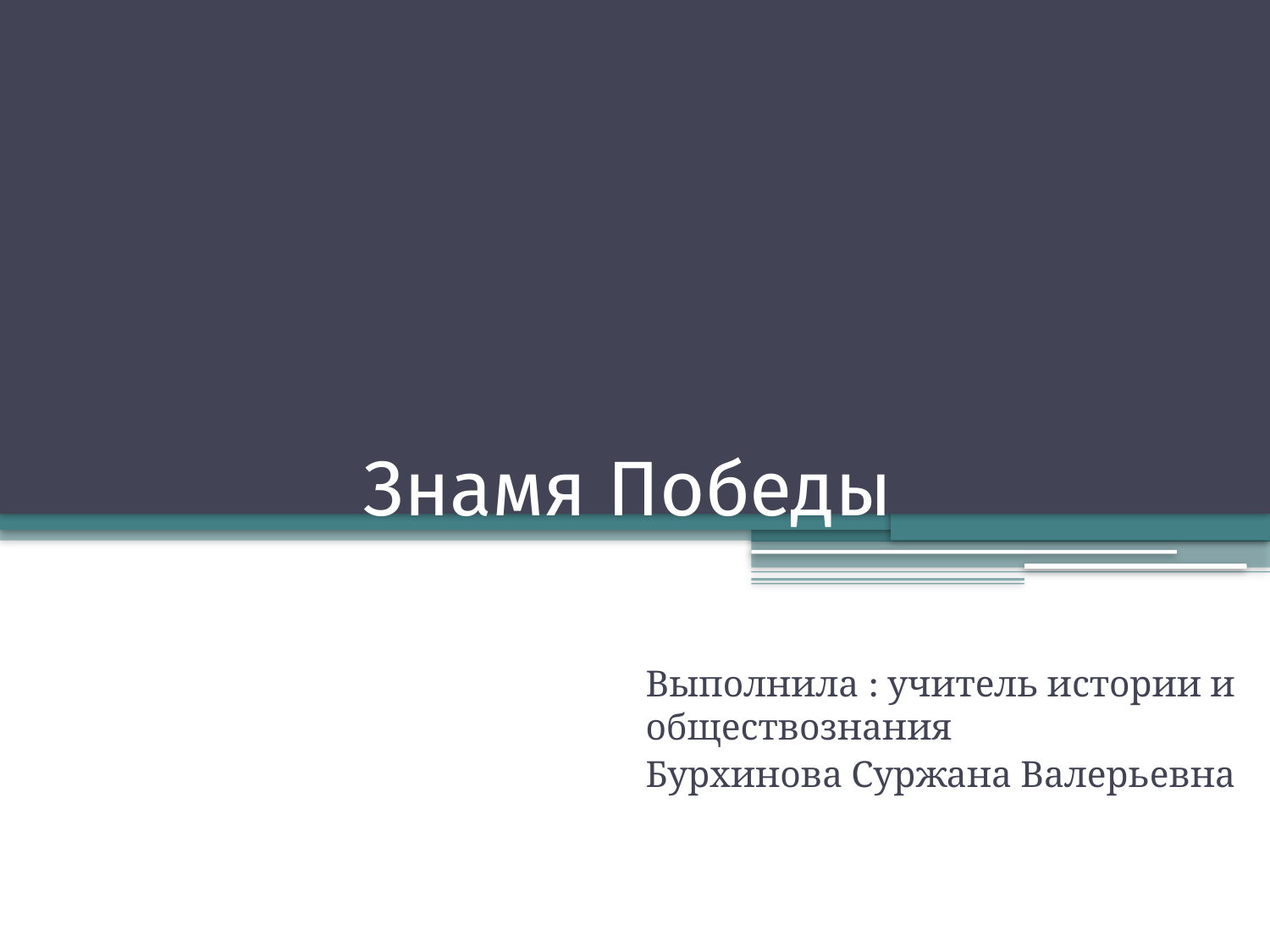

# Знамя Победы
Выполнила : учитель истории и обществознания
Бурхинова Суржана Валерьевна